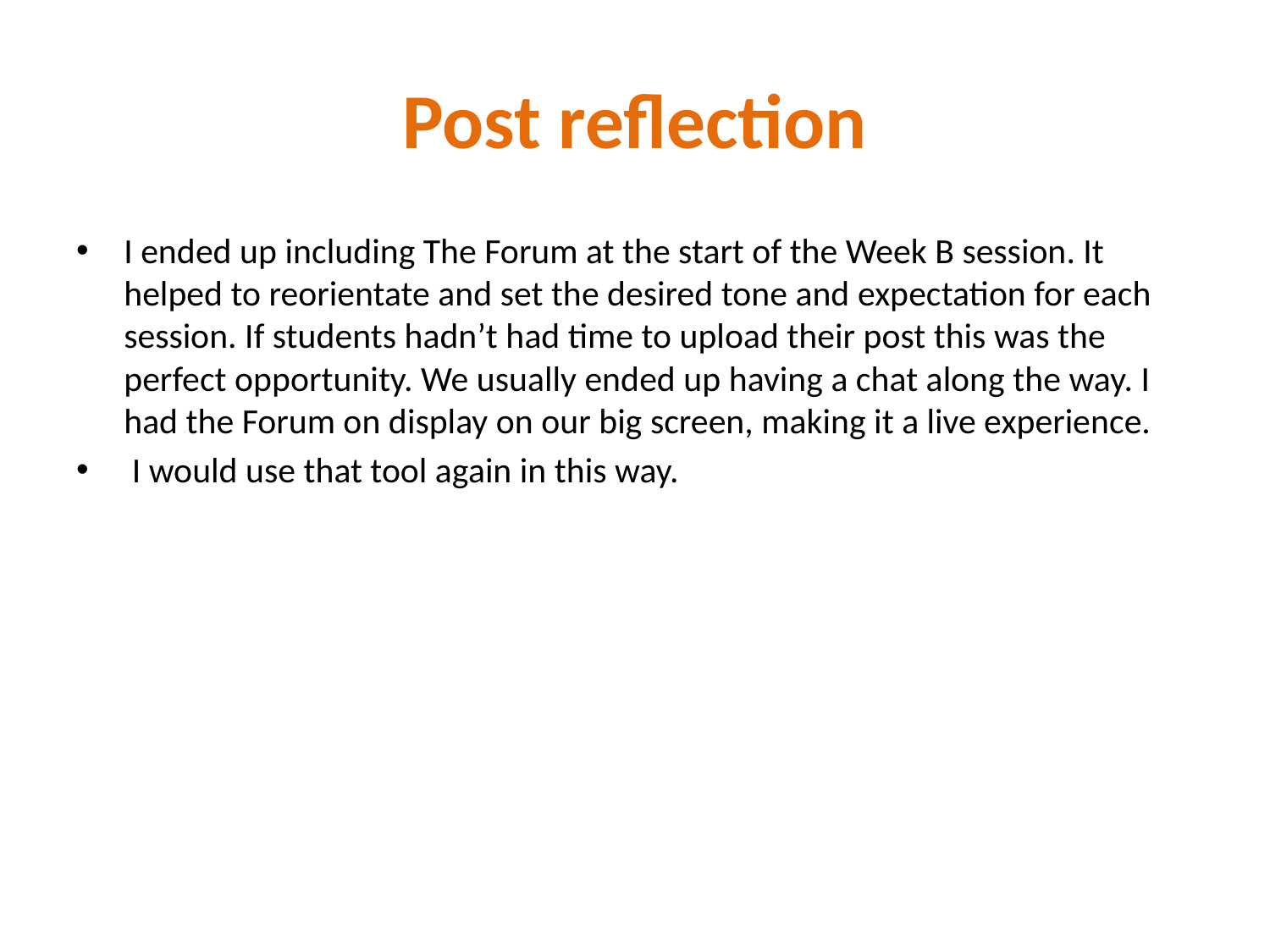

# Post reflection
I ended up including The Forum at the start of the Week B session. It helped to reorientate and set the desired tone and expectation for each session. If students hadn’t had time to upload their post this was the perfect opportunity. We usually ended up having a chat along the way. I had the Forum on display on our big screen, making it a live experience.
 I would use that tool again in this way.